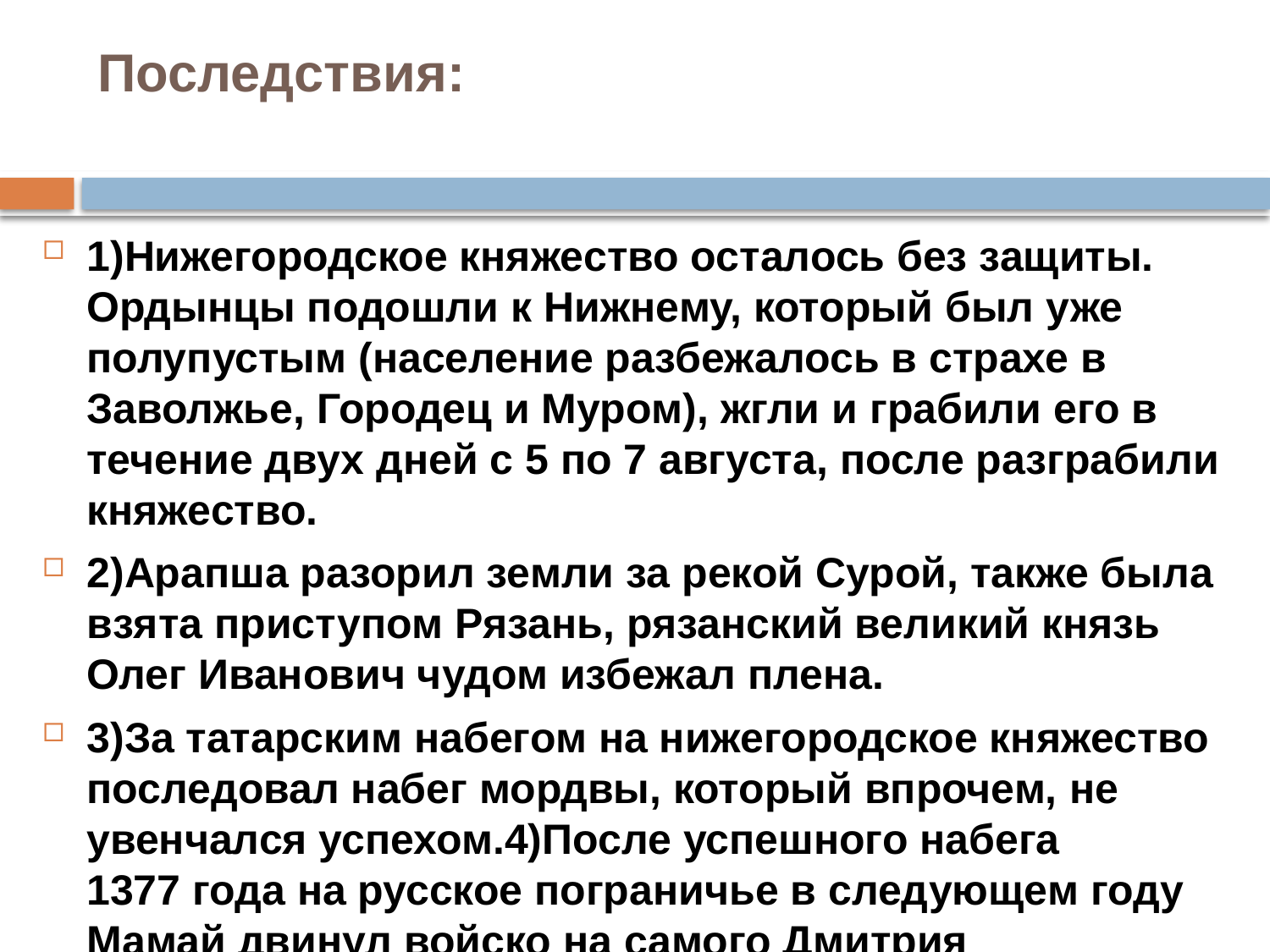

# Последствия:
1)Нижегородское княжество осталось без защиты. Ордынцы подошли к Нижнему, который был уже полупустым (население разбежалось в страхе в Заволжье, Городец и Муром), жгли и грабили его в течение двух дней с 5 по 7 августа, после разграбили княжество.
2)Арапша разорил земли за рекой Сурой, также была взята приступом Рязань, рязанский великий князь Олег Иванович чудом избежал плена.
3)За татарским набегом на нижегородское княжество последовал набег мордвы, который впрочем, не увенчался успехом.4)После успешного набега 1377 года на русское пограничье в следующем году Мамай двинул войско на самого Дмитрия Московского.